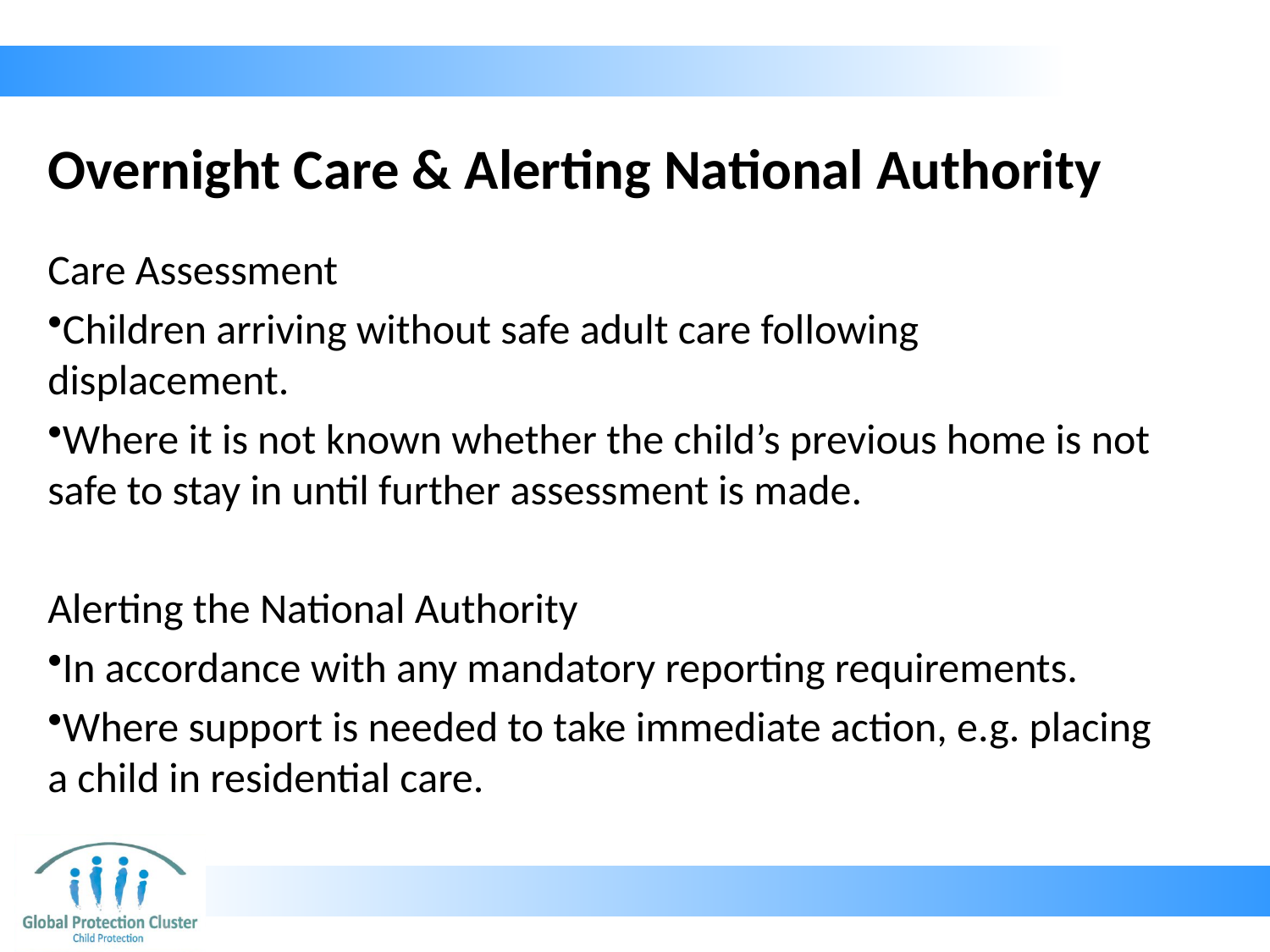

# Overnight Care & Alerting National Authority
Care Assessment
Children arriving without safe adult care following displacement.
Where it is not known whether the child’s previous home is not safe to stay in until further assessment is made.

Alerting the National Authority
In accordance with any mandatory reporting requirements.
Where support is needed to take immediate action, e.g. placing a child in residential care.